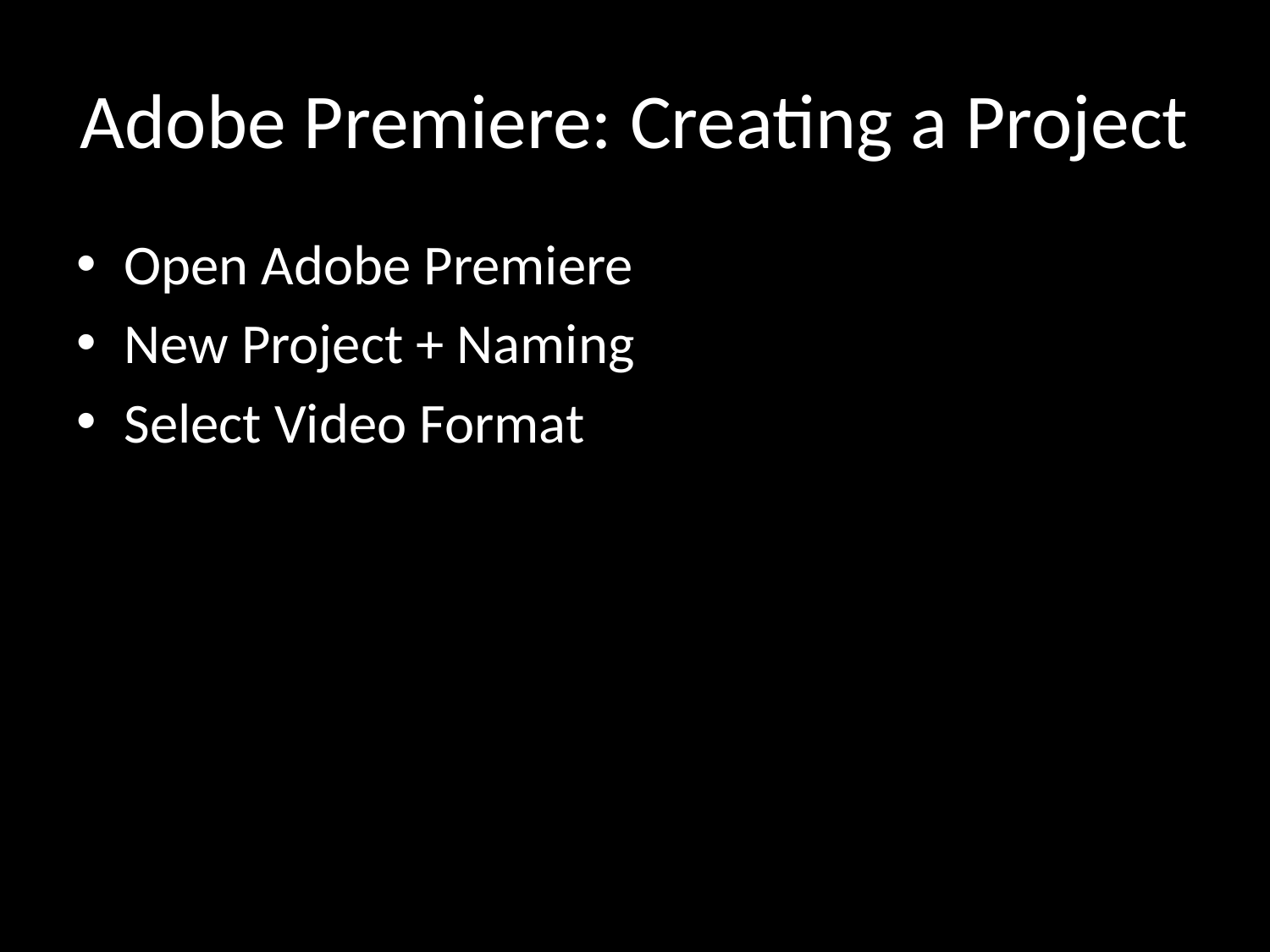

# Adobe Premiere: Creating a Project
Open Adobe Premiere
New Project + Naming
Select Video Format